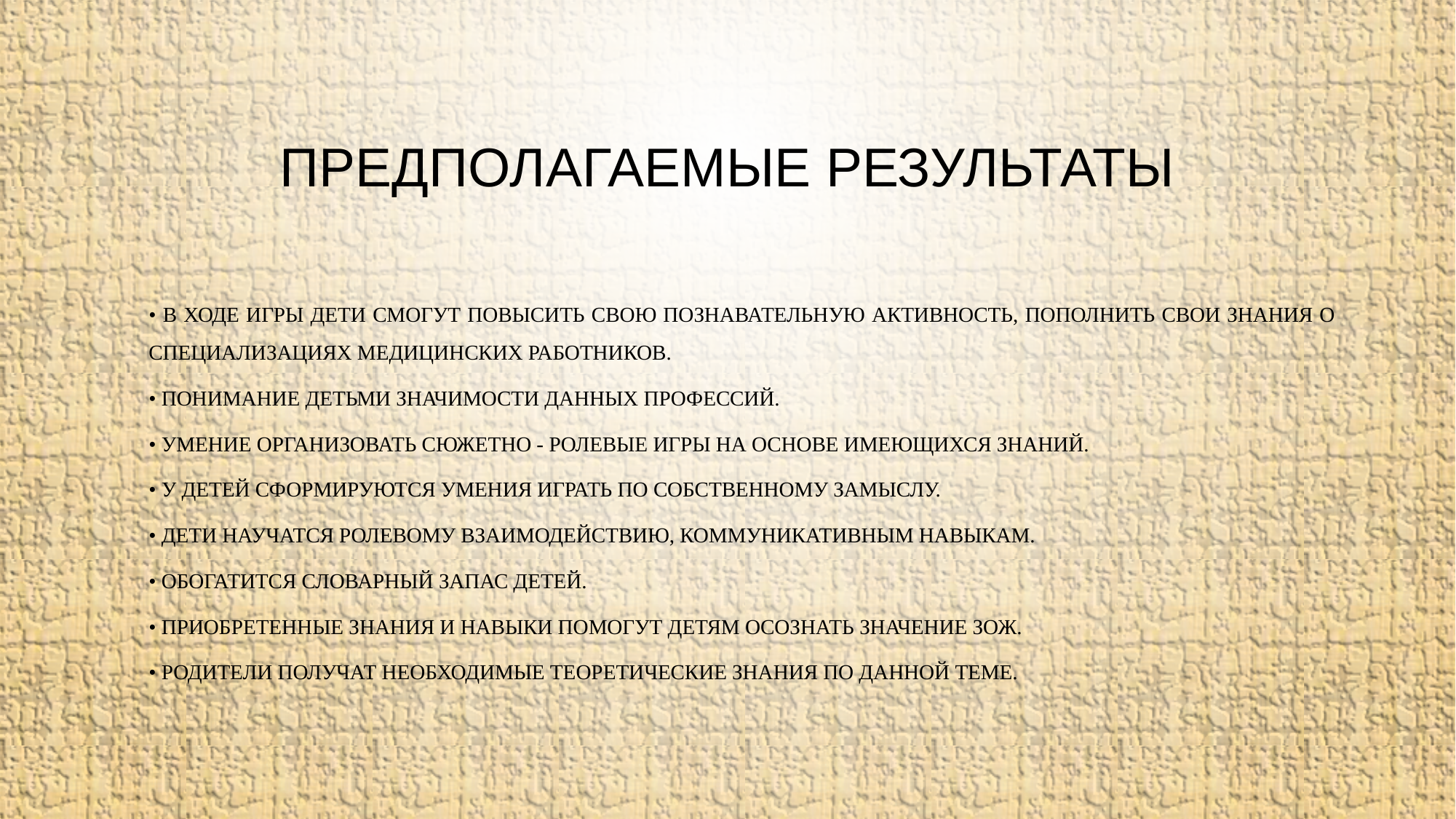

# Предполагаемые результаты
• В ходе игры дети смогут повысить свою познавательную активность, пополнить свои знания о специализациях медицинских работников.
• Понимание детьми значимости данных профессий.
• Умение организовать сюжетно - ролевые игры на основе имеющихся знаний.
• У детей сформируются умения играть по собственному замыслу.
• Дети научатся ролевому взаимодействию, коммуникативным навыкам.
• Обогатится словарный запас детей.
• Приобретенные знания и навыки помогут детям осознать значение ЗОЖ.
• Родители получат необходимые теоретические знания по данной теме.